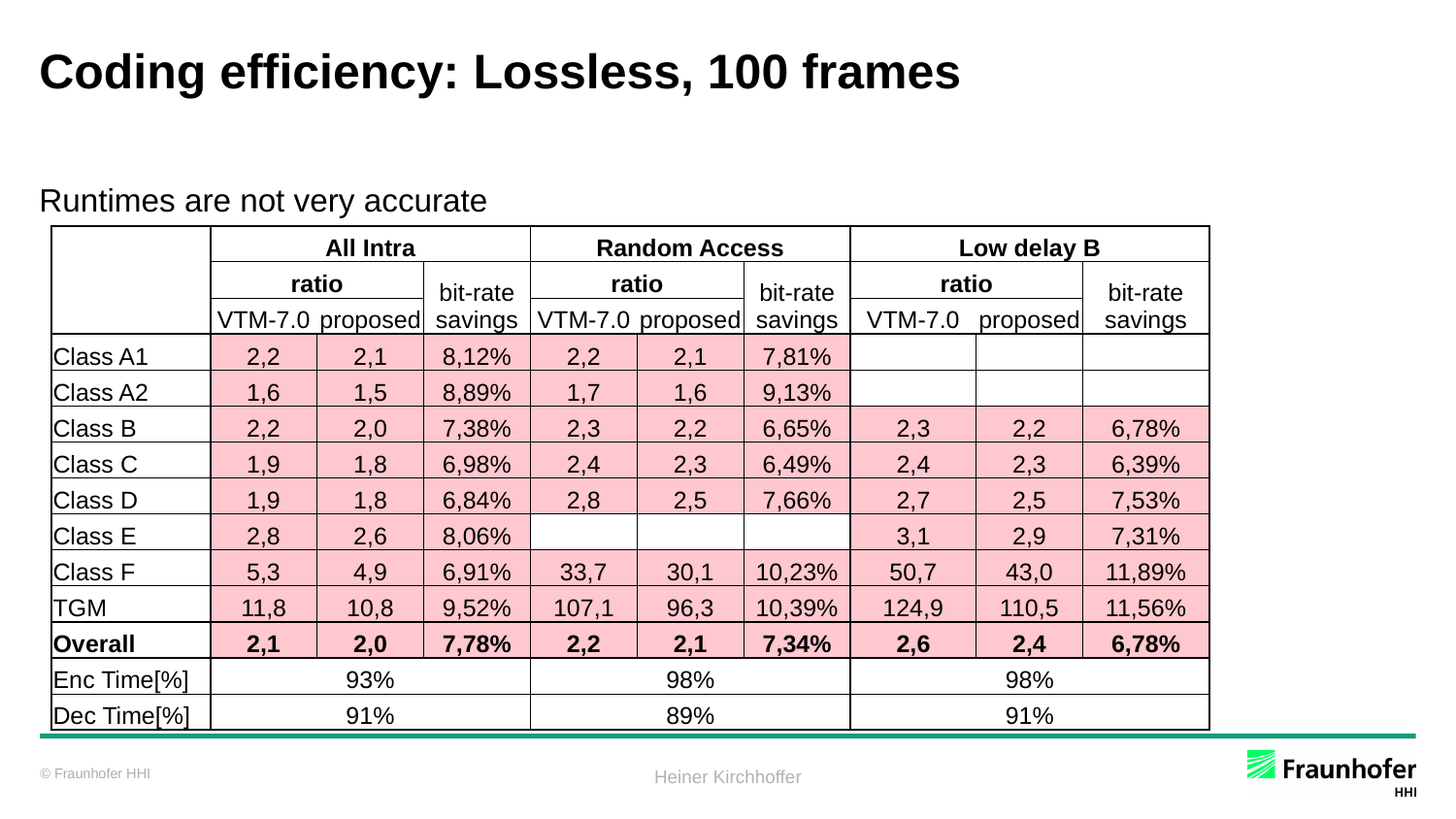

# Coding efficiency: Lossless, 100 frames
Runtimes are not very accurate

|  | All Intra |  |  | Random Access |  |  | Low delay B |  |  |
| --- | --- | --- | --- | --- | --- | --- | --- | --- | --- |
|  | ratio |  | bit-rate savings | ratio |  | bit-rate savings | ratio |  | bit-rate savings |
|  | VTM-7.0 | proposed |  | VTM-7.0 | proposed |  | VTM-7.0 | proposed |  |
| Class A1 | 2,2 | 2,1 | 8,12% | 2,2 | 2,1 | 7,81% |  |  |  |
| Class A2 | 1,6 | 1,5 | 8,89% | 1,7 | 1,6 | 9,13% |  |  |  |
| Class B | 2,2 | 2,0 | 7,38% | 2,3 | 2,2 | 6,65% | 2,3 | 2,2 | 6,78% |
| Class C | 1,9 | 1,8 | 6,98% | 2,4 | 2,3 | 6,49% | 2,4 | 2,3 | 6,39% |
| Class D | 1,9 | 1,8 | 6,84% | 2,8 | 2,5 | 7,66% | 2,7 | 2,5 | 7,53% |
| Class E | 2,8 | 2,6 | 8,06% |  |  |  | 3,1 | 2,9 | 7,31% |
| Class F | 5,3 | 4,9 | 6,91% | 33,7 | 30,1 | 10,23% | 50,7 | 43,0 | 11,89% |
| TGM | 11,8 | 10,8 | 9,52% | 107,1 | 96,3 | 10,39% | 124,9 | 110,5 | 11,56% |
| Overall | 2,1 | 2,0 | 7,78% | 2,2 | 2,1 | 7,34% | 2,6 | 2,4 | 6,78% |
| Enc Time[%] | 93% |  |  | 98% |  |  | 98% |  |  |
| Dec Time[%] | 91% |  |  | 89% |  |  | 91% |  |  |
Heiner Kirchhoffer